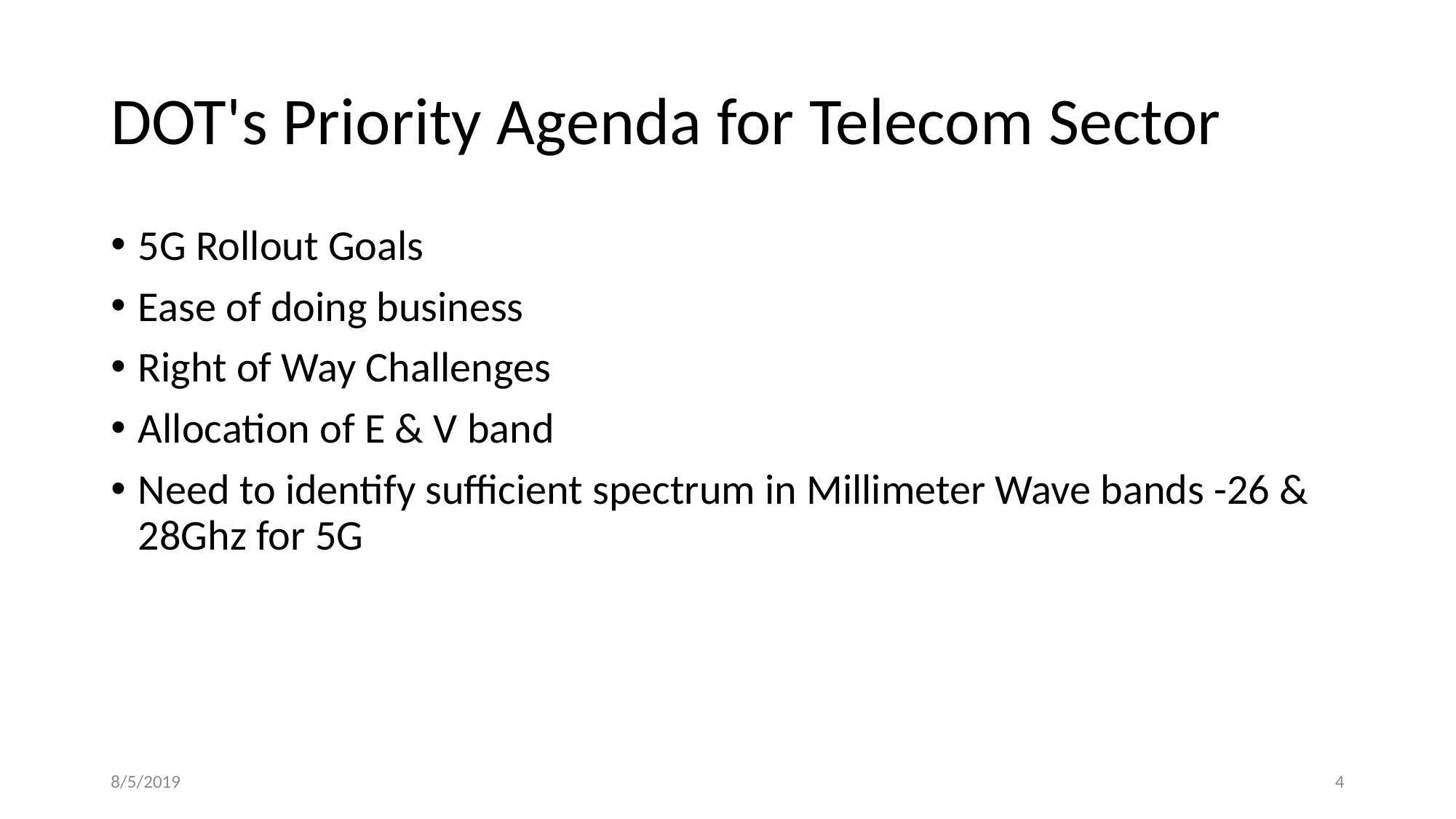

# DOT's Priority Agenda for Telecom Sector
5G Rollout Goals
Ease of doing business
Right of Way Challenges
Allocation of E & V band
Need to identify sufficient spectrum in Millimeter Wave bands -26 & 28Ghz for 5G

8/5/2019
4